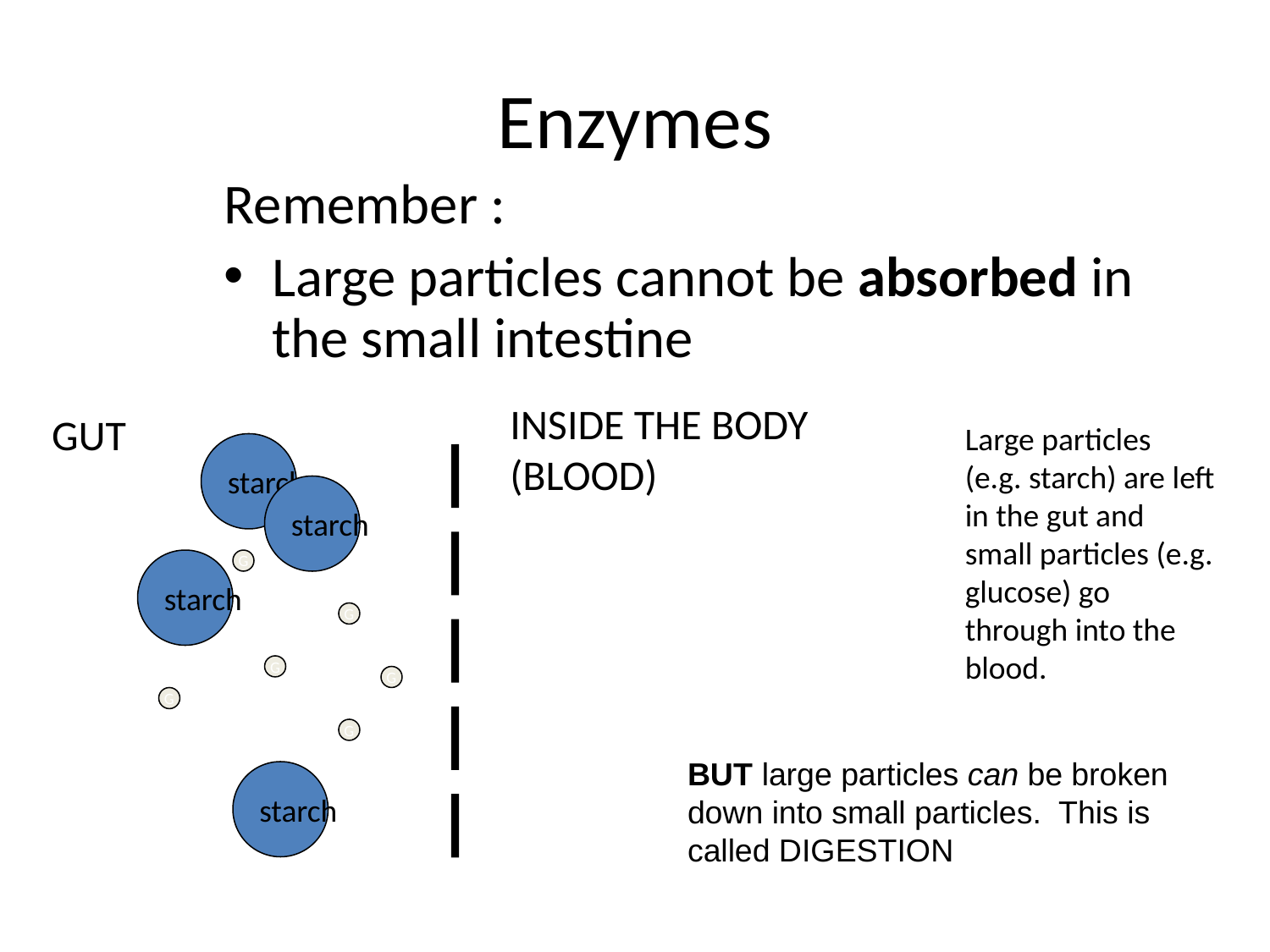

# Enzymes
Remember :
Large particles cannot be absorbed in the small intestine
INSIDE THE BODY (BLOOD)
GUT
Large particles (e.g. starch) are left in the gut and small particles (e.g. glucose) go through into the blood.
starch

starch
starch
G
G
G
G
G
G
BUT large particles can be broken down into small particles.  This is called DIGESTION
starch